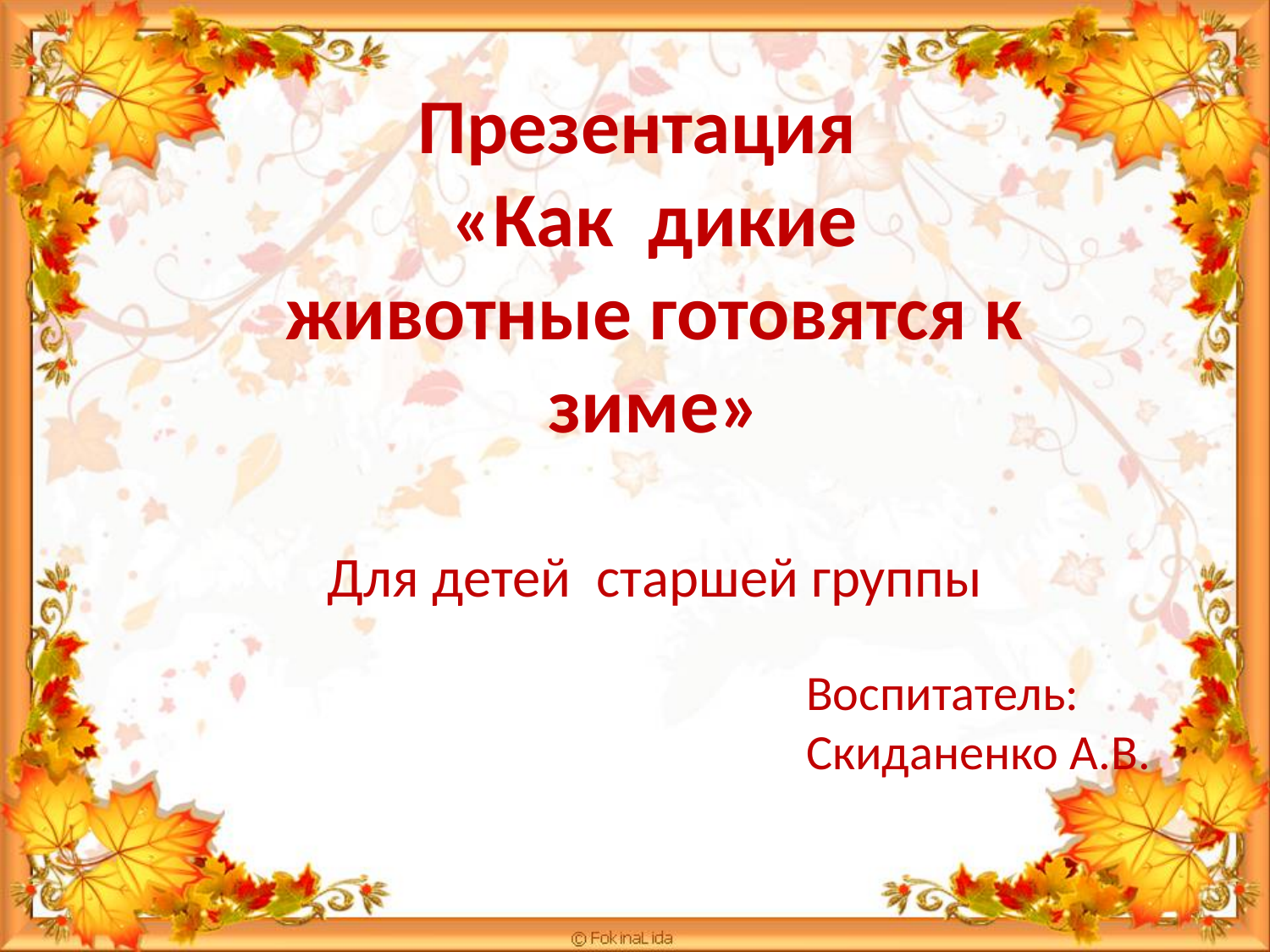

# Презентация «Как  дикие животные готовятся к зиме» Для детей  старшей группы
Воспитатель: Скиданенко А.В.